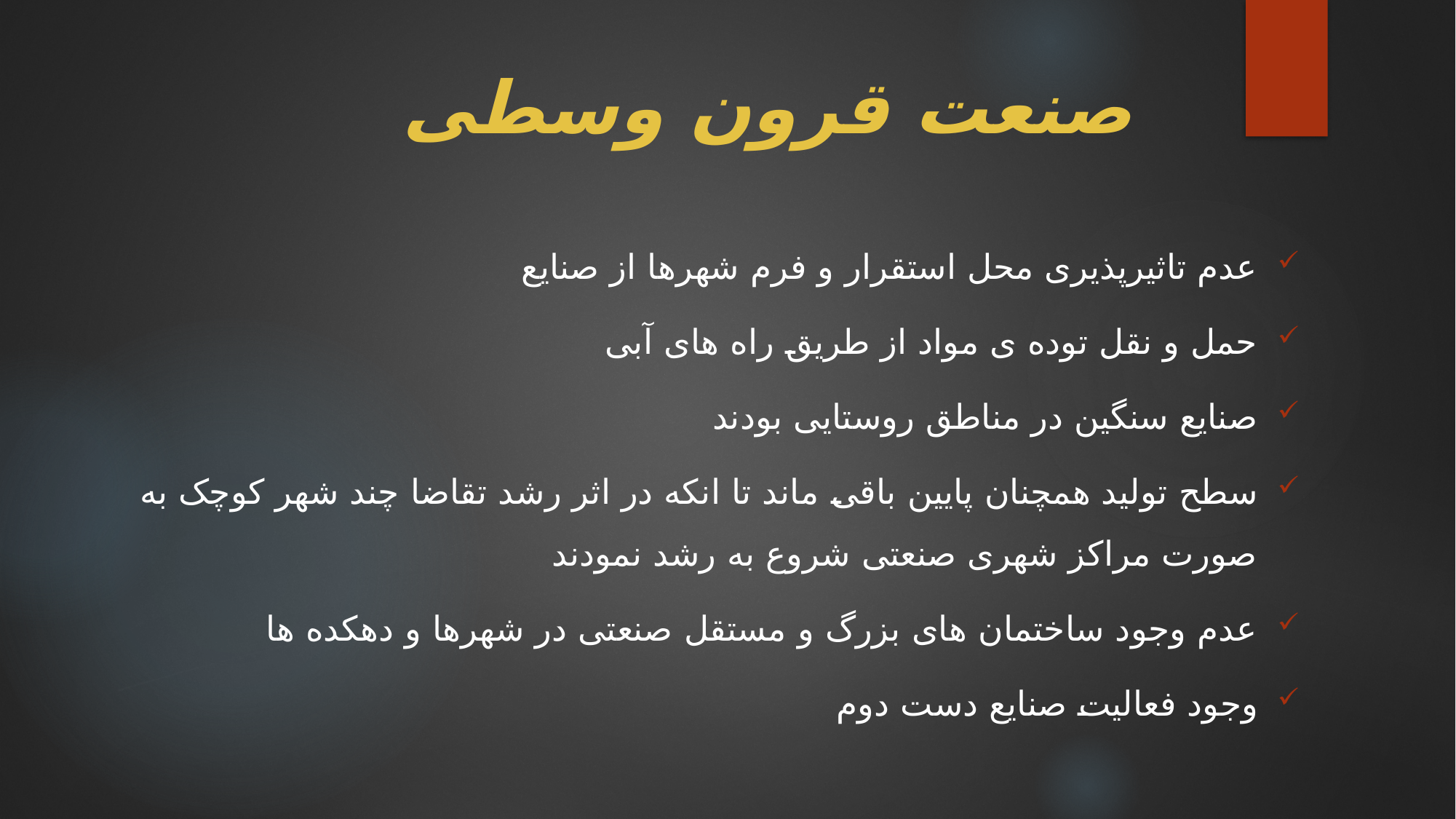

# صنعت قرون وسطی
عدم تاثیرپذیری محل استقرار و فرم شهرها از صنایع
حمل و نقل توده ی مواد از طریق راه های آبی
صنایع سنگین در مناطق روستایی بودند
سطح تولید همچنان پایین باقی ماند تا انکه در اثر رشد تقاضا چند شهر کوچک به صورت مراکز شهری صنعتی شروع به رشد نمودند
عدم وجود ساختمان های بزرگ و مستقل صنعتی در شهرها و دهکده ها
وجود فعالیت صنایع دست دوم